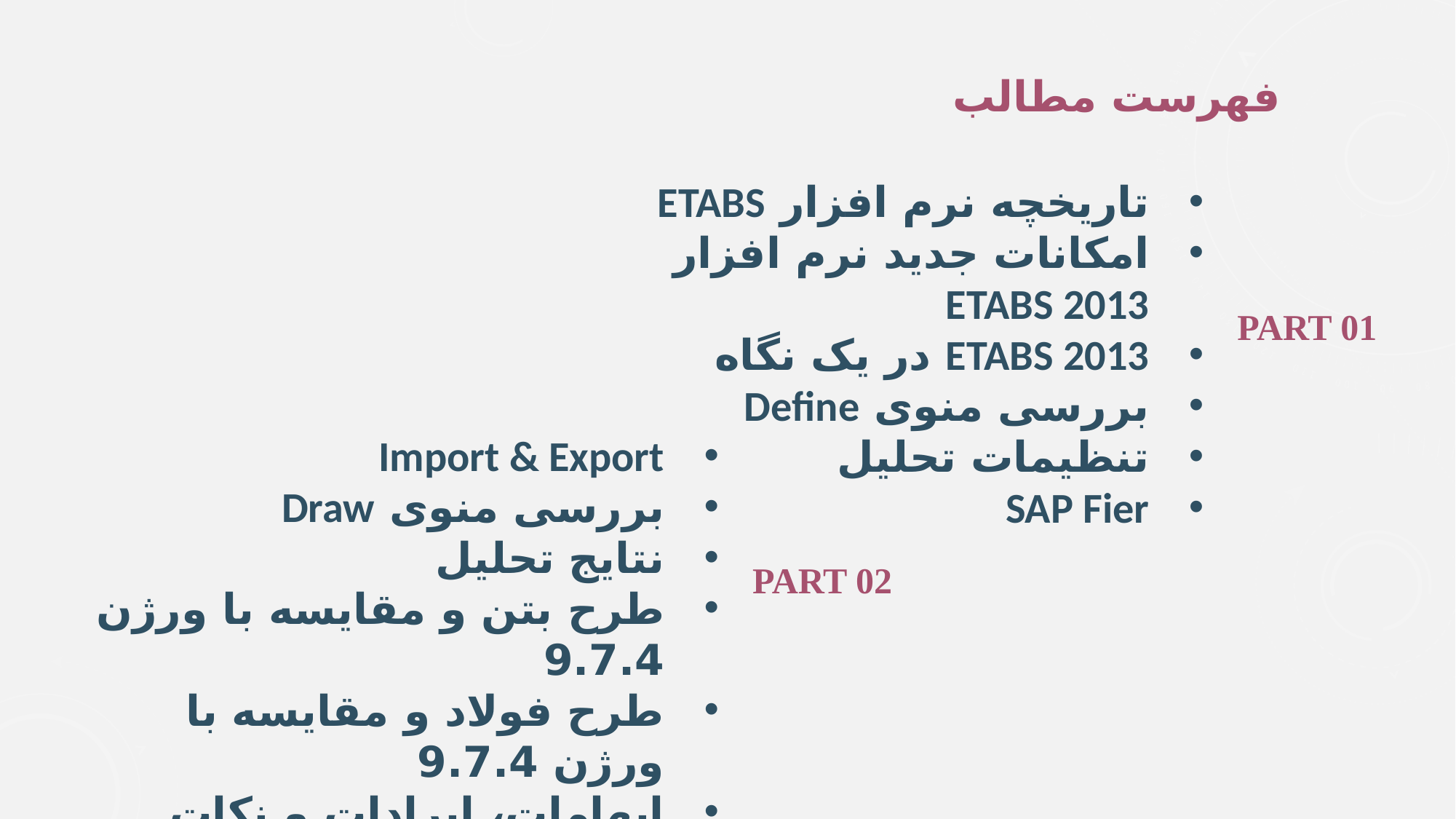

# فهرست مطالب
تاریخچه نرم افزار ETABS
امکانات جدید نرم افزار ETABS 2013
ETABS 2013 در یک نگاه
بررسی منوی Define
تنظیمات تحلیل
SAP Fier
PART 01
Import & Export
بررسی منوی Draw
نتایج تحلیل
طرح بتن و مقایسه با ورژن 9.7.4
طرح فولاد و مقایسه با ورژن 9.7.4
ابهامات، ایرادات و نکات ETABS 2013
PART 02